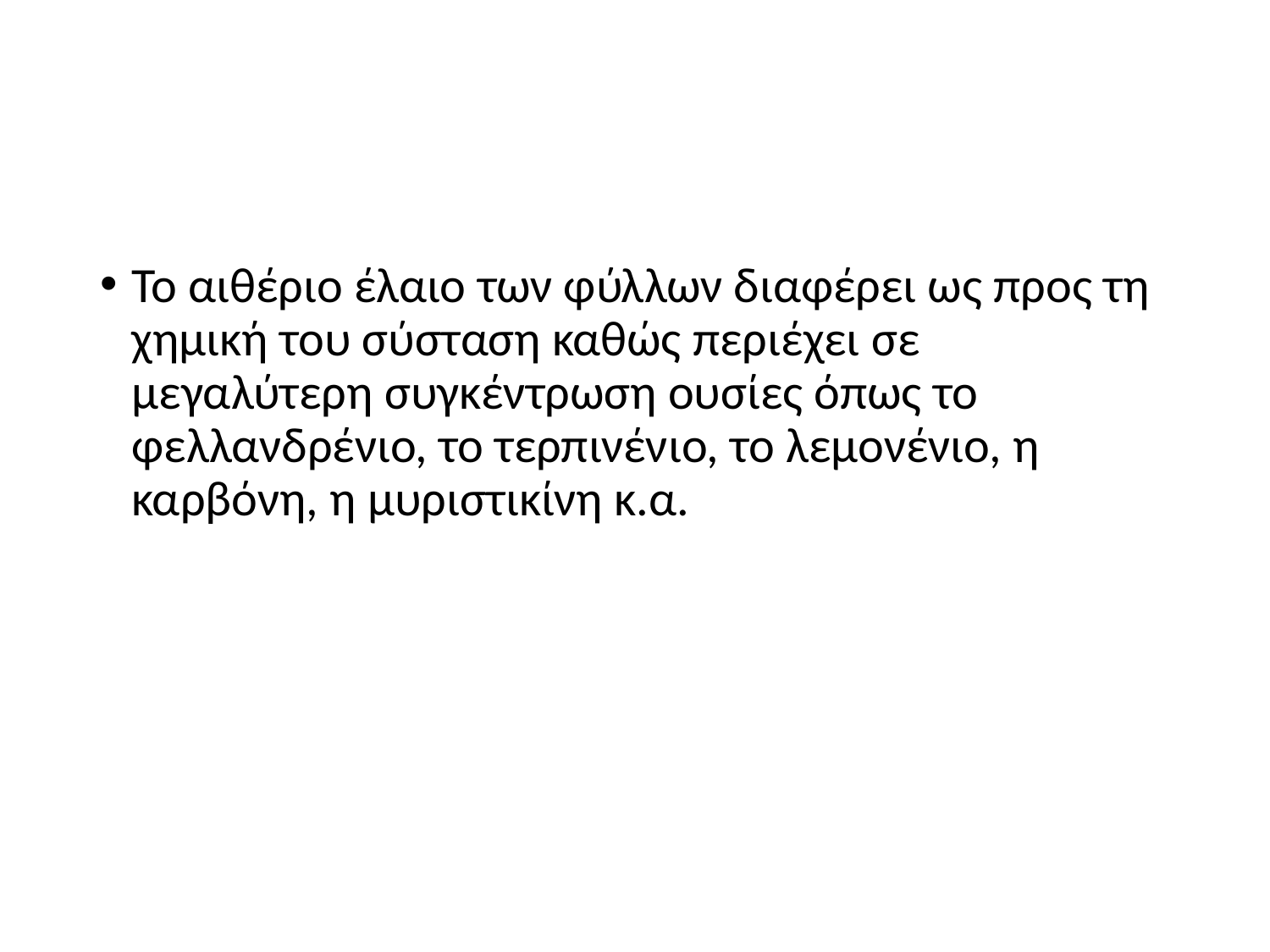

#
Το αιθέριο έλαιο των φύλλων διαφέρει ως προς τη χημική του σύσταση καθώς περιέχει σε μεγαλύτερη συγκέντρωση ουσίες όπως το φελλανδρένιο, το τερπινένιο, το λεμονένιο, η καρβόνη, η μυριστικίνη κ.α.